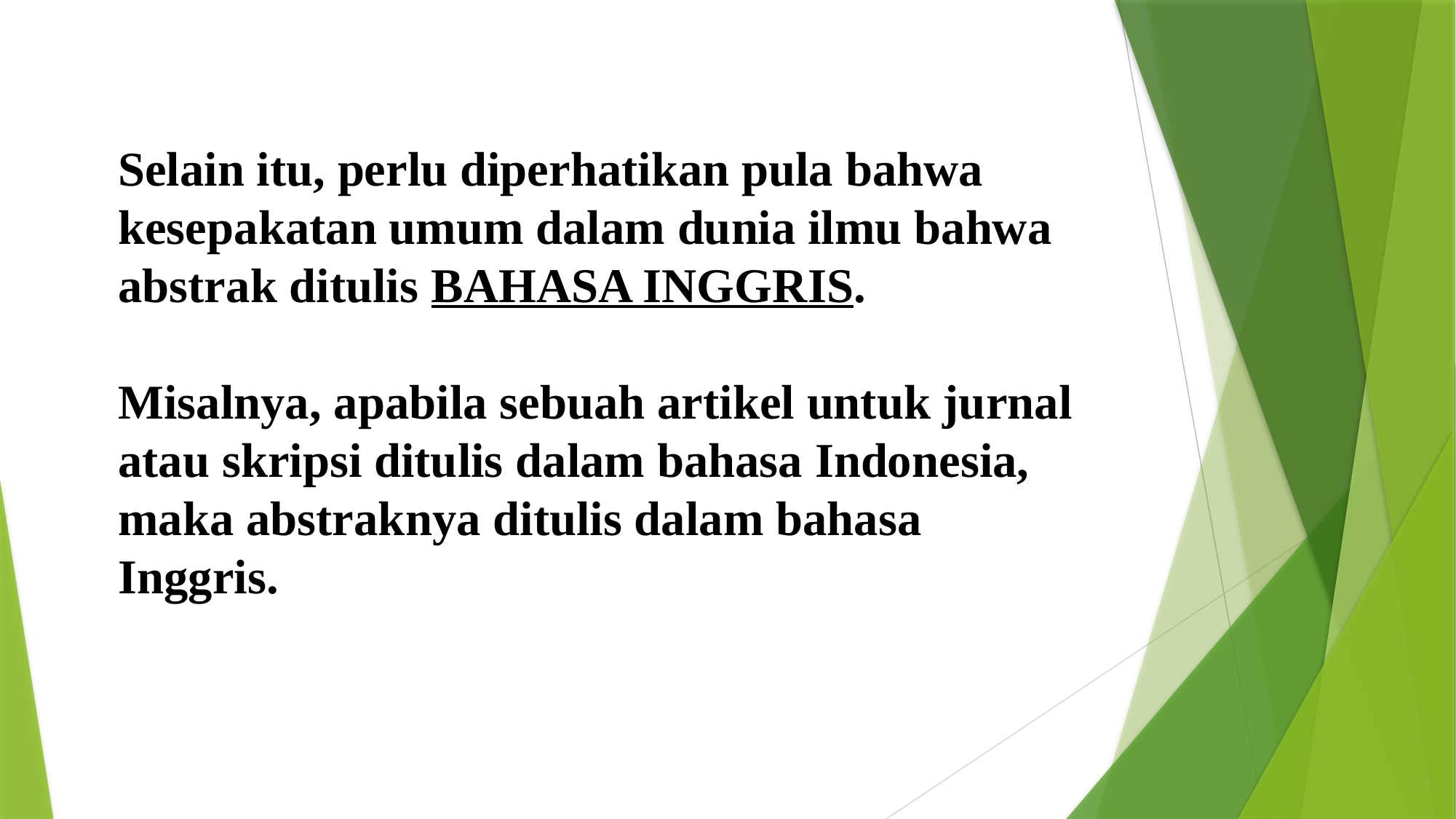

Selain itu, perlu diperhatikan pula bahwa kesepakatan umum dalam dunia ilmu bahwa abstrak ditulis BAHASA INGGRIS.

Misalnya, apabila sebuah artikel untuk jurnal atau skripsi ditulis dalam bahasa Indonesia, maka abstraknya ditulis dalam bahasa Inggris.